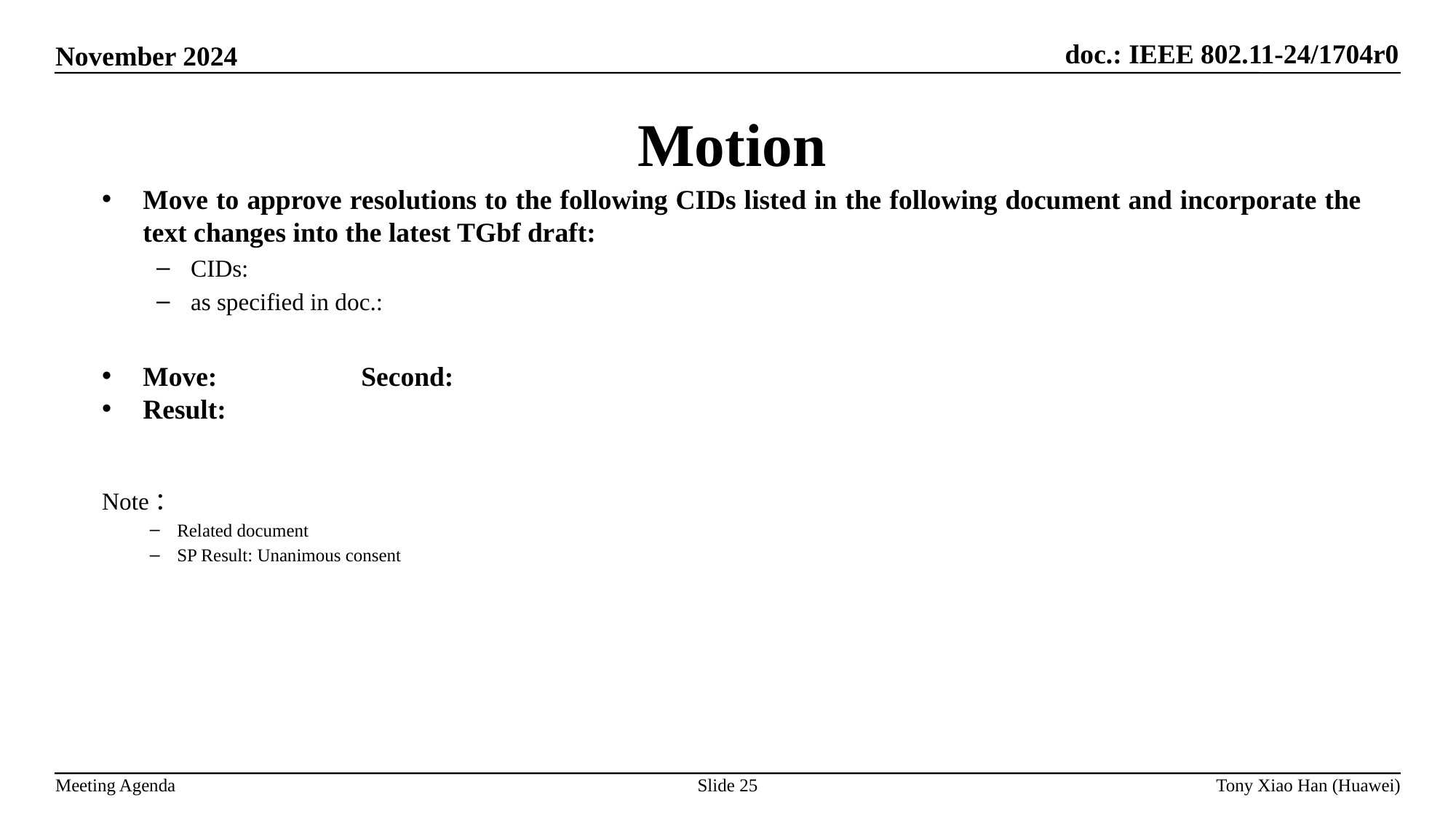

Motion

Move to approve resolutions to the following CIDs listed in the following document and incorporate the text changes into the latest TGbf draft:
CIDs:
as specified in doc.:

Move: 		Second:
Result:

Note：
Related document
SP Result: Unanimous consent